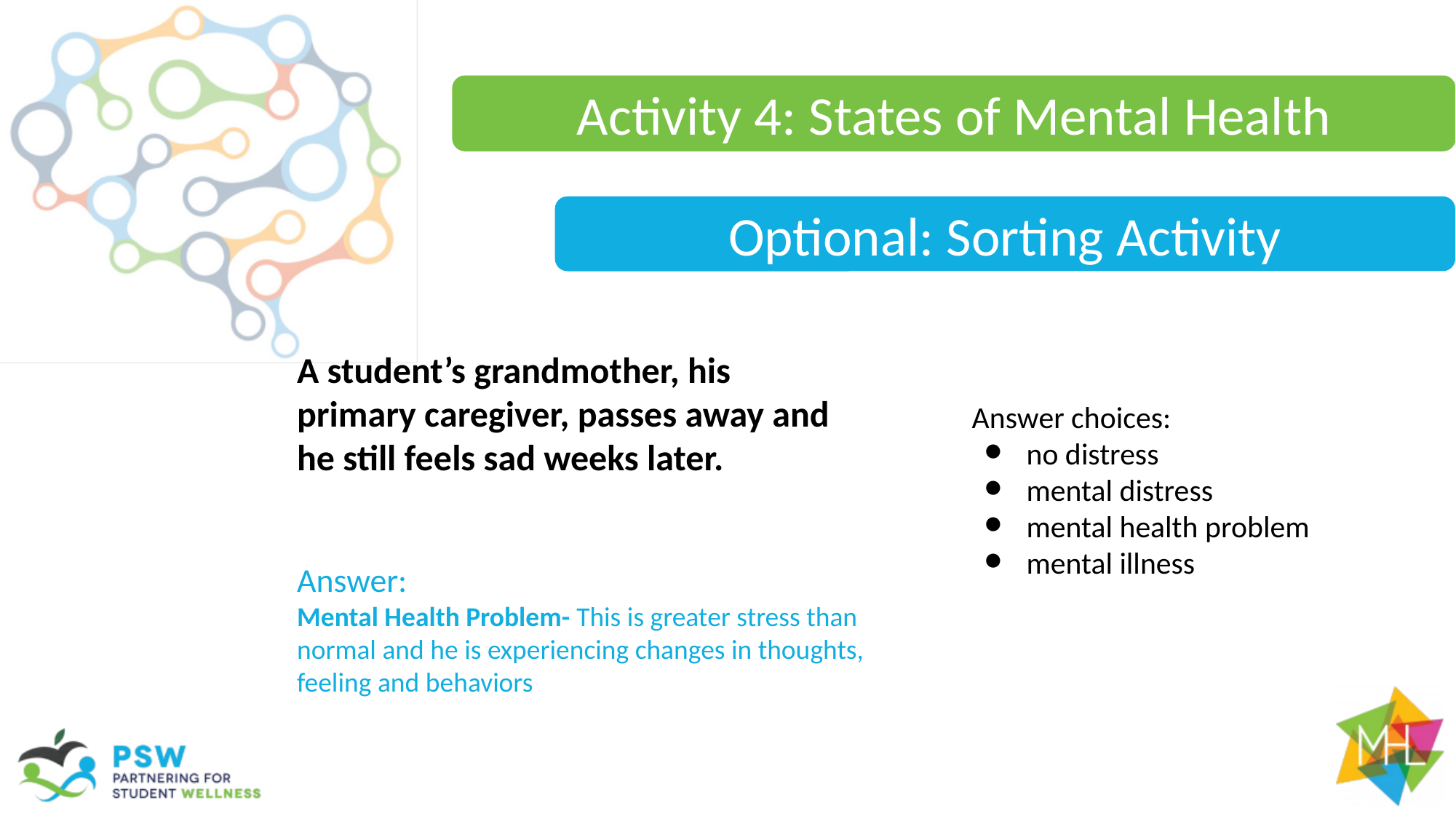

Activity 4: States of Mental Health
Optional: Sorting Activity
A student’s grandmother, his primary caregiver, passes away and he still feels sad weeks later.
Answer choices:
no distress
mental distress
mental health problem
mental illness
Answer:
Mental Health Problem- This is greater stress than normal and he is experiencing changes in thoughts, feeling and behaviors